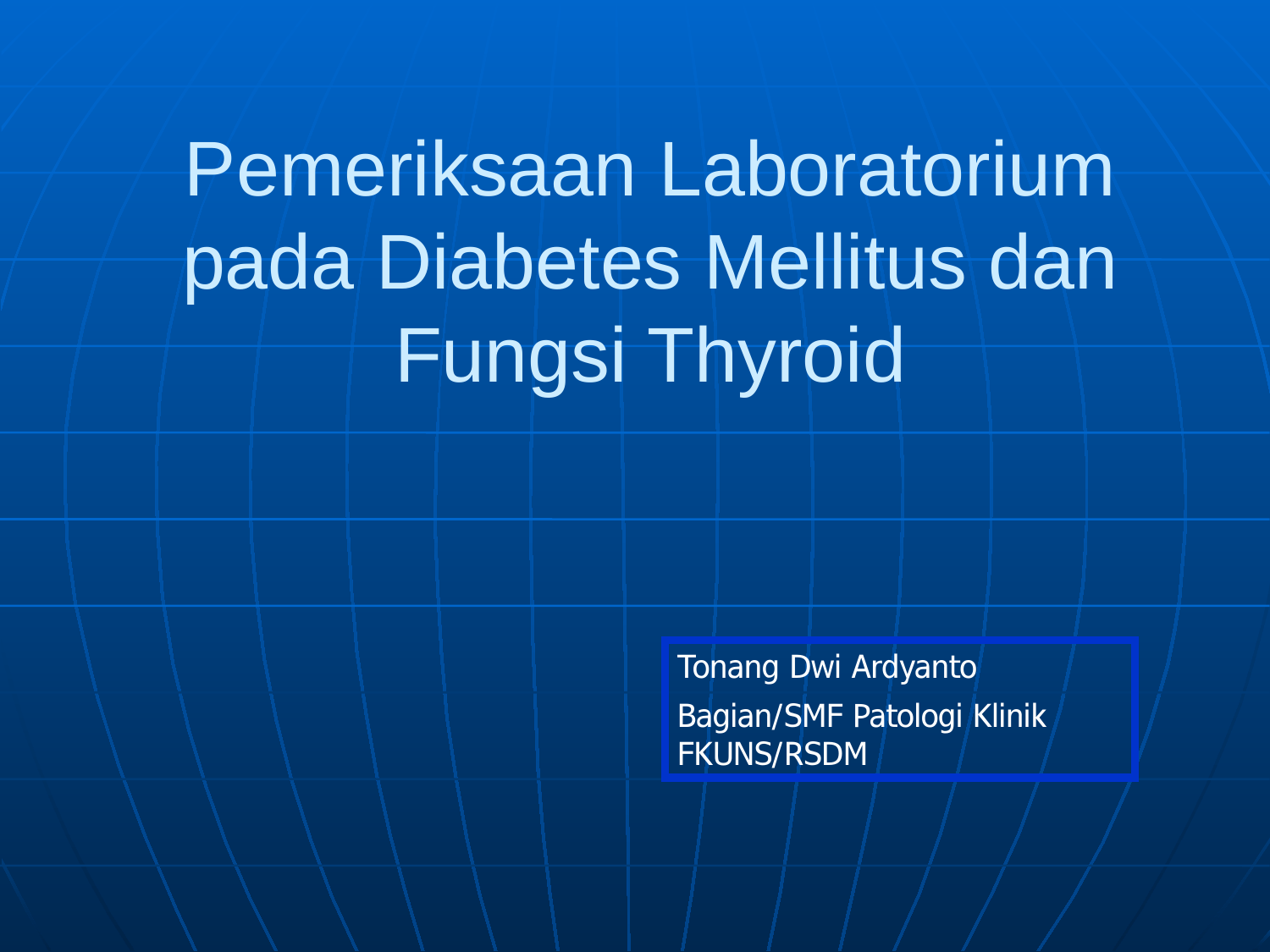

# Pemeriksaan Laboratorium pada Diabetes Mellitus dan Fungsi Thyroid
Tonang Dwi Ardyanto
Bagian/SMF Patologi Klinik FKUNS/RSDM